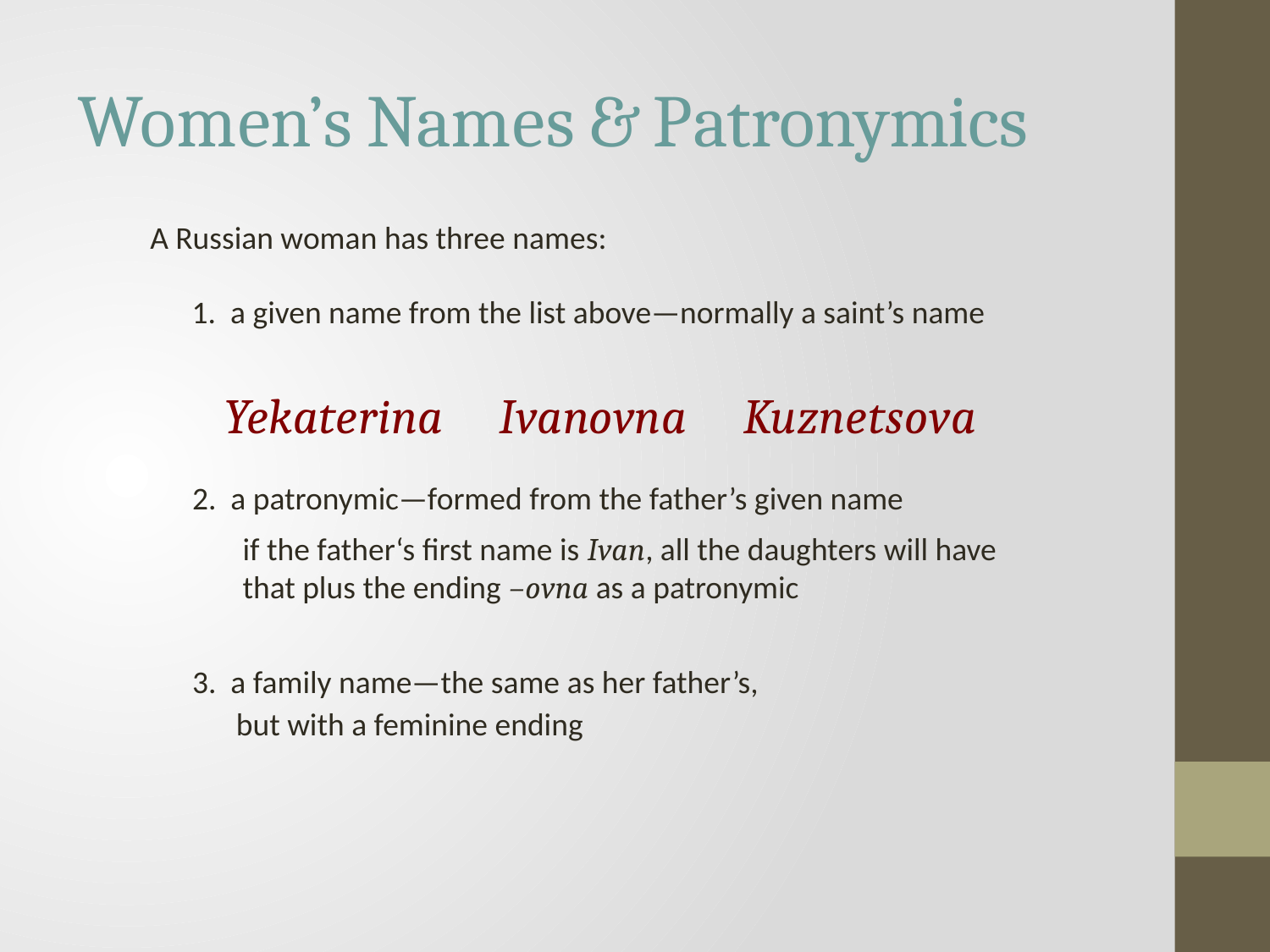

# Women’s Names & Patronymics
A Russian woman has three names:
1.  a given name from the list above—normally a saint’s name
Yekaterina
Ivan
ovna
Kuznetsov
a
2.  a patronymic—formed from the father’s given name
if the father‘s first name is Ivan, all the daughters will have that plus the ending –ovna as a patronymic
3.  a family name—the same as her father’s,
but with a feminine ending